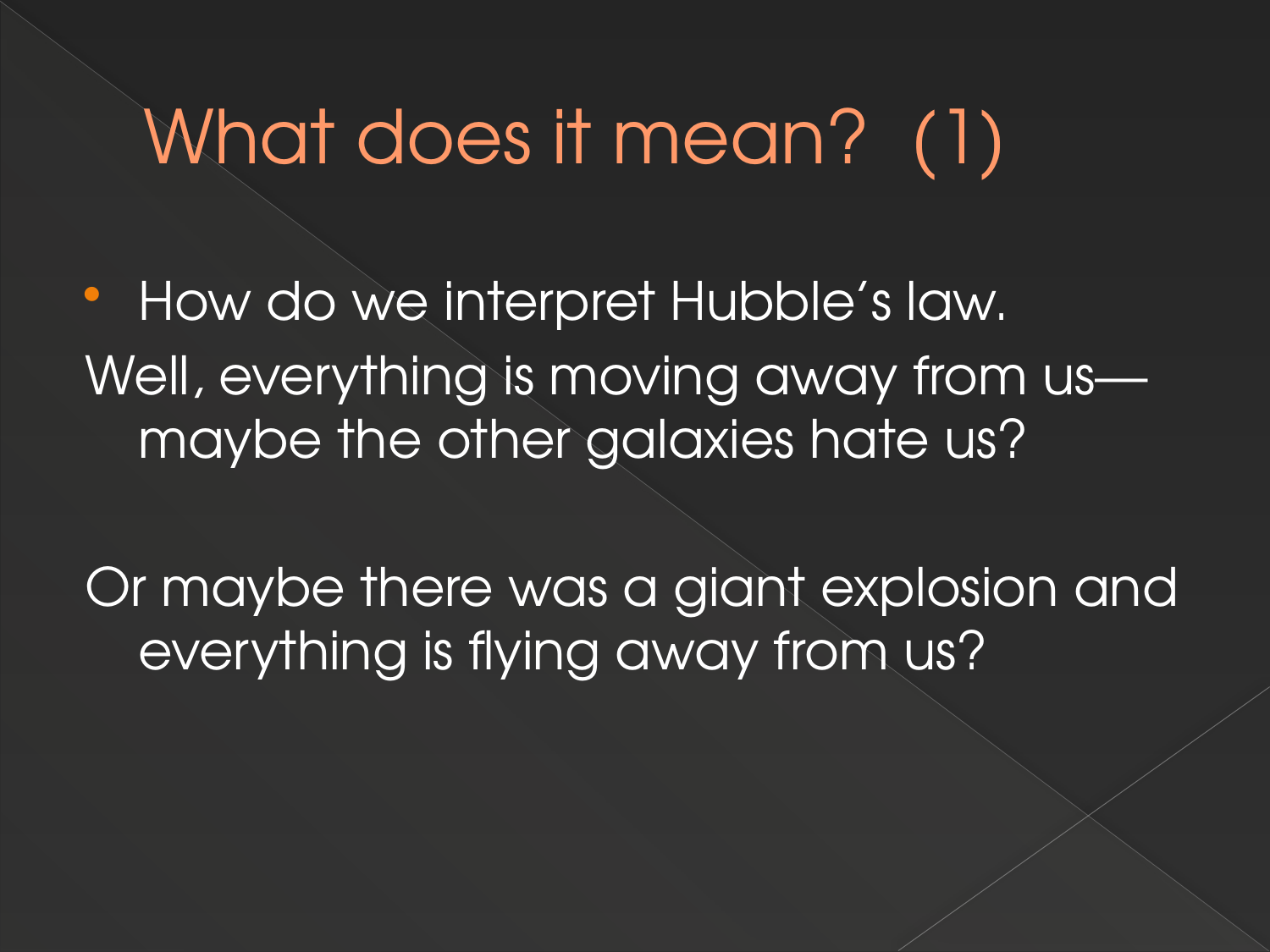

# What does it mean?  (1)
How do we interpret Hubble’s law.
Well, everything is moving away from us—maybe the other galaxies hate us?

Or maybe there was a giant explosion and everything is flying away from us?